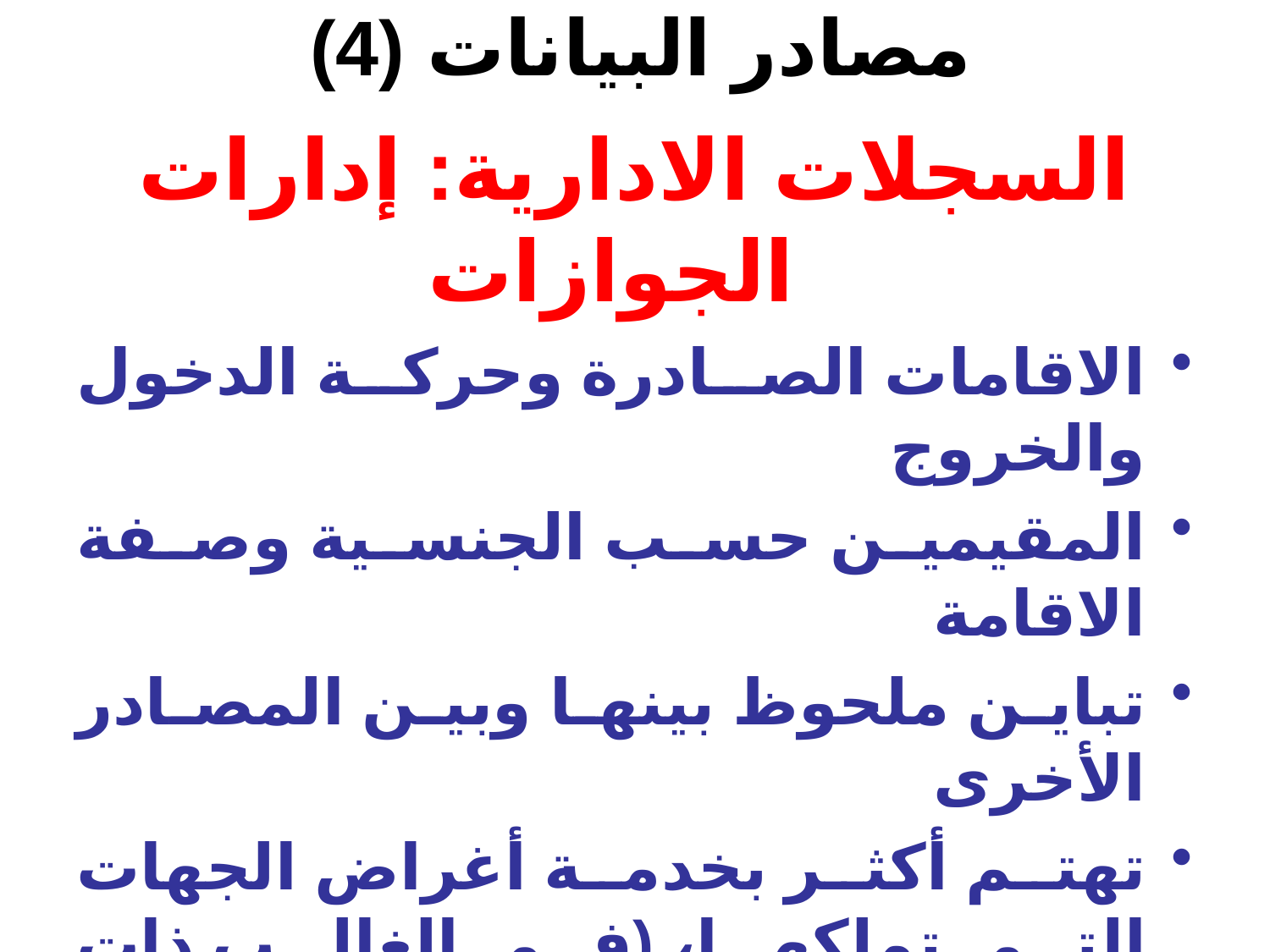

# مصادر البيانات (4)
السجلات الادارية: إدارات الجوازات
الاقامات الصادرة وحركة الدخول والخروج
المقيمين حسب الجنسية وصفة الاقامة
تباين ملحوظ بينها وبين المصادر الأخرى
تهتم أكثر بخدمة أغراض الجهات التي تملكها، (في الغالب ذات طبيعة أمنية)، وغير متاحة للباحثين وواضعي السياسات.
تعاني من بعض جوانب القصور وأهمها عدم التحديث